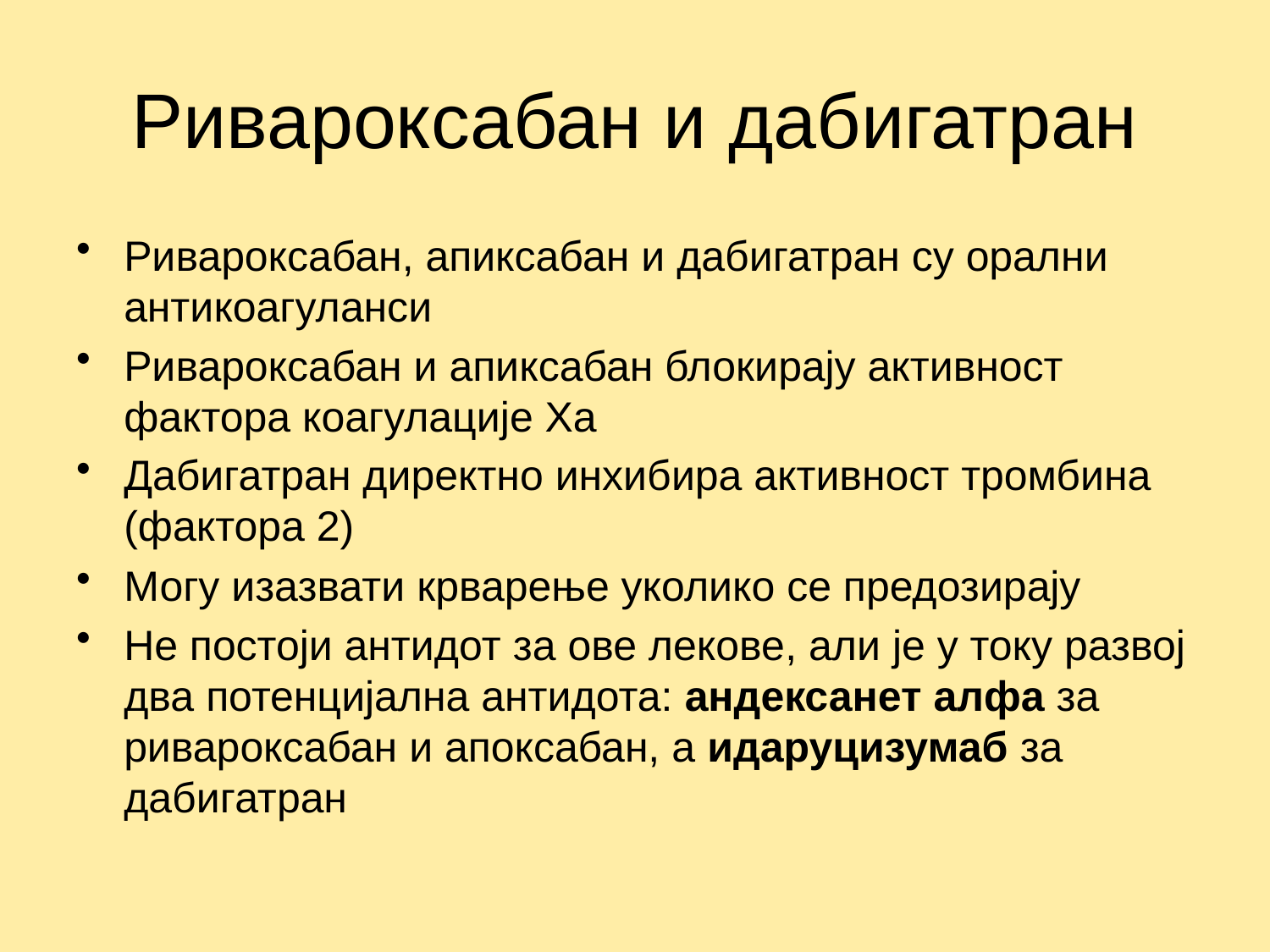

# Ривароксабан и дабигатран
Ривароксабан, апиксабан и дабигатран су орални антикоагуланси
Ривароксабан и апиксабан блокирају активност фактора коагулације Ха
Дабигатран директно инхибира активност тромбина (фактора 2)
Могу изазвати крварење уколико се предозирају
Не постоји антидот за ове лекове, али је у току развој два потенцијална антидота: андексанет алфа за ривароксабан и апоксабан, а идаруцизумаб за дабигатран